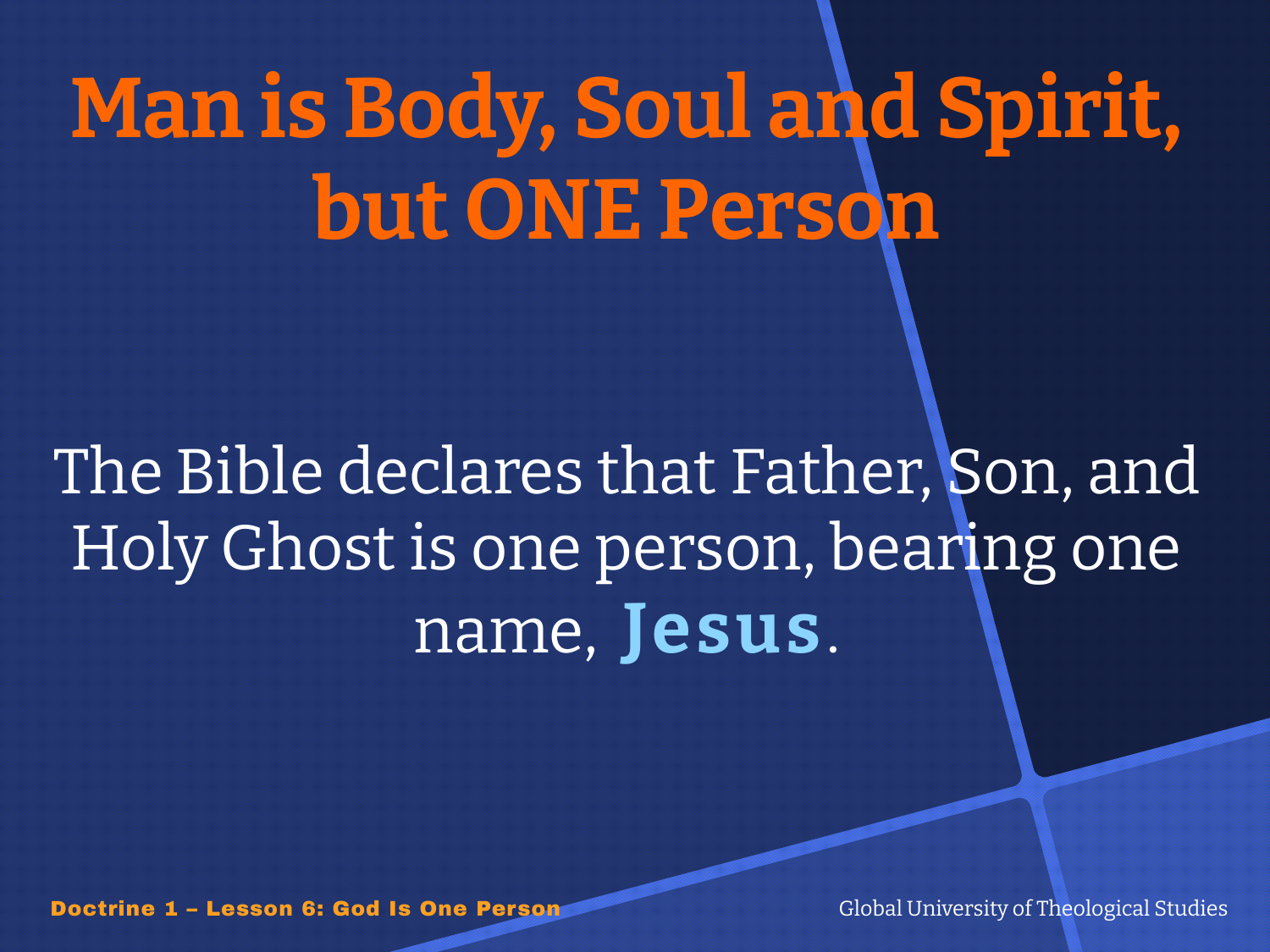

Man is Body, Soul and Spirit, but ONE Person
The Bible declares that Father, Son, and Holy Ghost is one person, bearing one name,  Jesus.
Doctrine 1 – Lesson 6: God Is One Person                                   Global University of Theological Studies